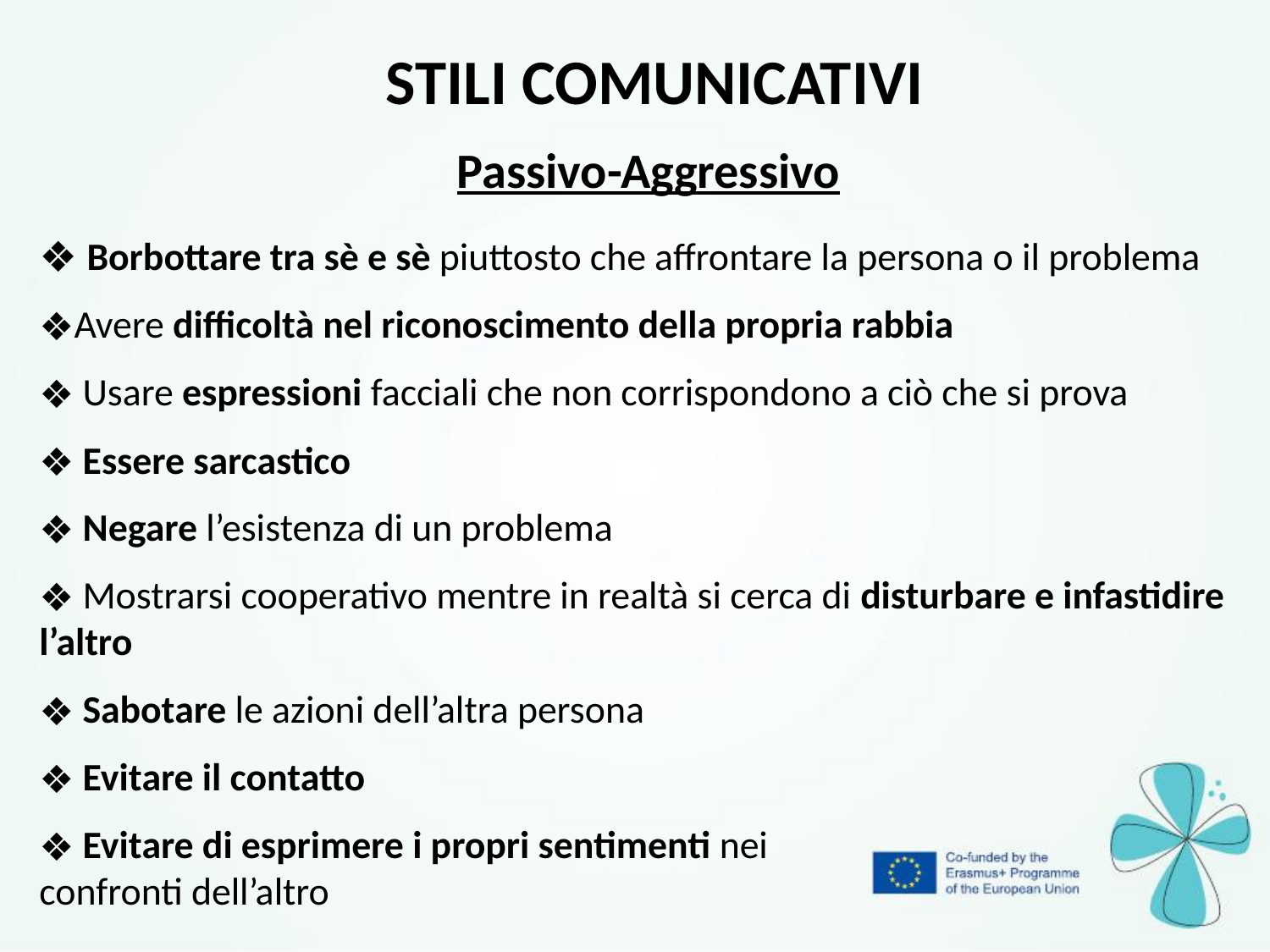

Stili Comunicativi

Passivo-Aggressivo

 Borbottare tra sè e sè piuttosto che affrontare la persona o il problema
Avere difficoltà nel riconoscimento della propria rabbia
 Usare espressioni facciali che non corrispondono a ciò che si prova
 Essere sarcastico
 Negare l’esistenza di un problema
 Mostrarsi cooperativo mentre in realtà si cerca di disturbare e infastidire l’altro
 Sabotare le azioni dell’altra persona
 Evitare il contatto
 Evitare di esprimere i propri sentimenti nei
confronti dell’altro